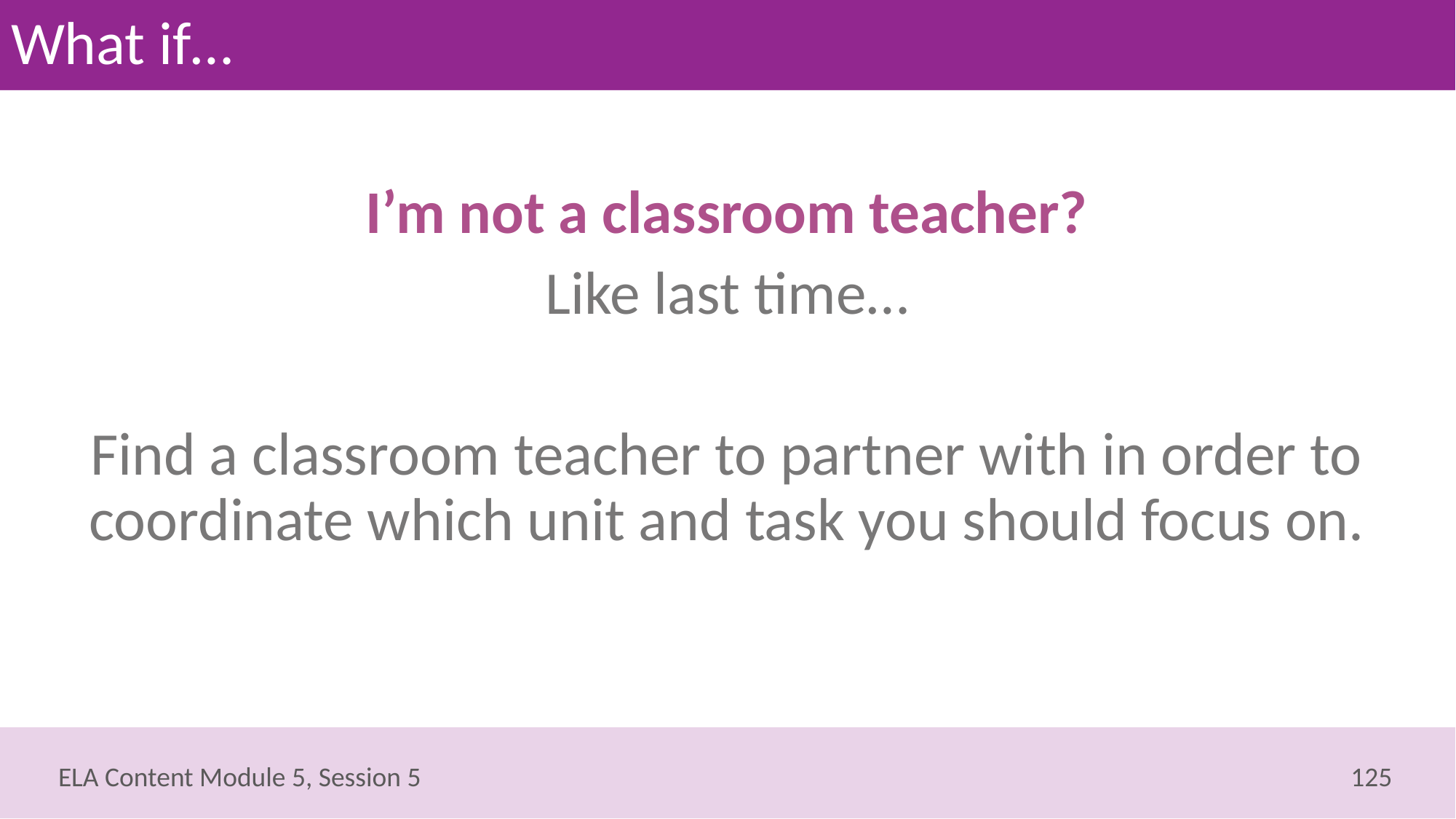

# What if…
I’m not a classroom teacher?
Like last time…

Find a classroom teacher to partner with in order to coordinate which unit and task you should focus on.

125